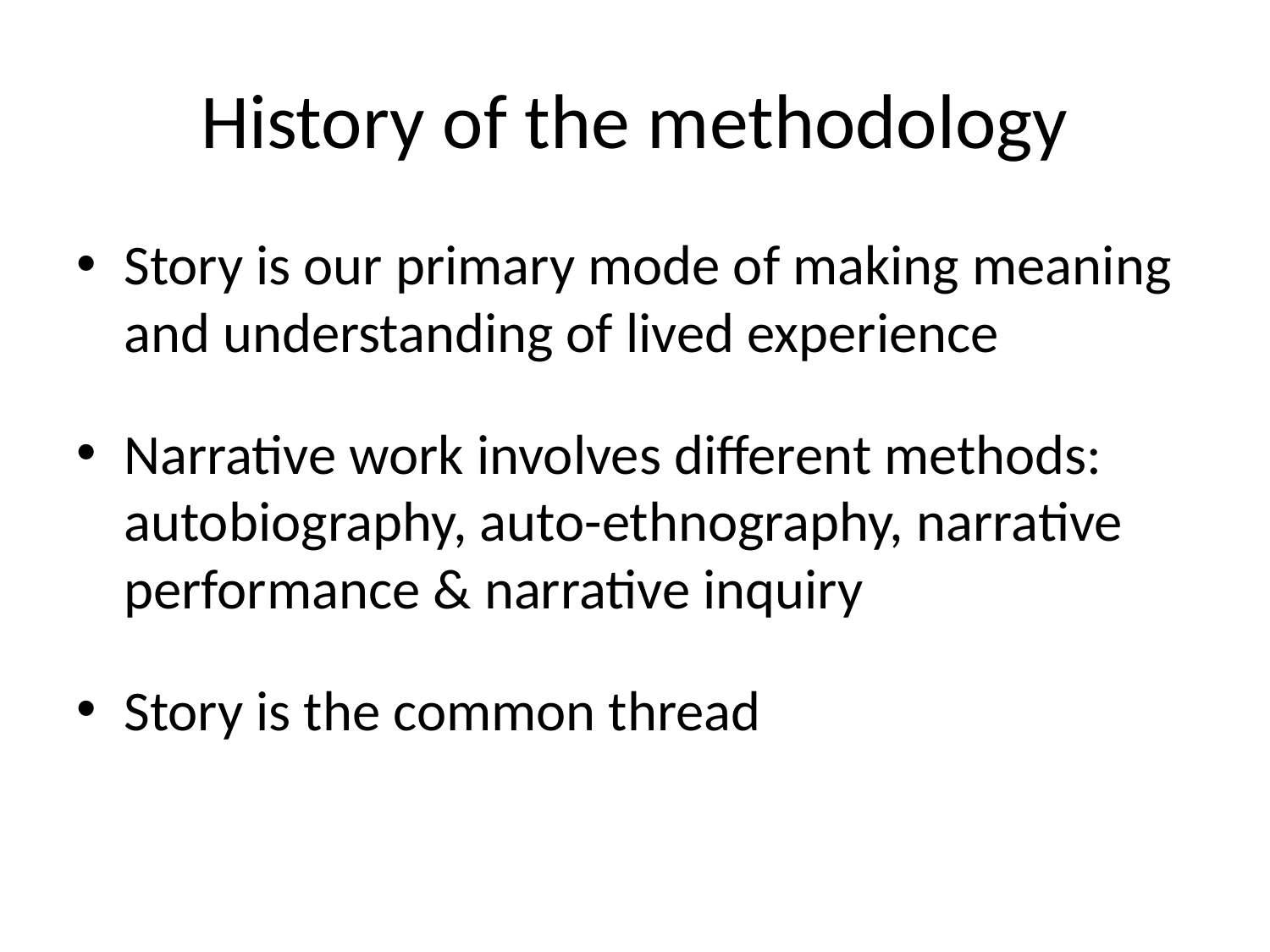

# History of the methodology
Story is our primary mode of making meaning and understanding of lived experience
Narrative work involves different methods: autobiography, auto-ethnography, narrative performance & narrative inquiry
Story is the common thread